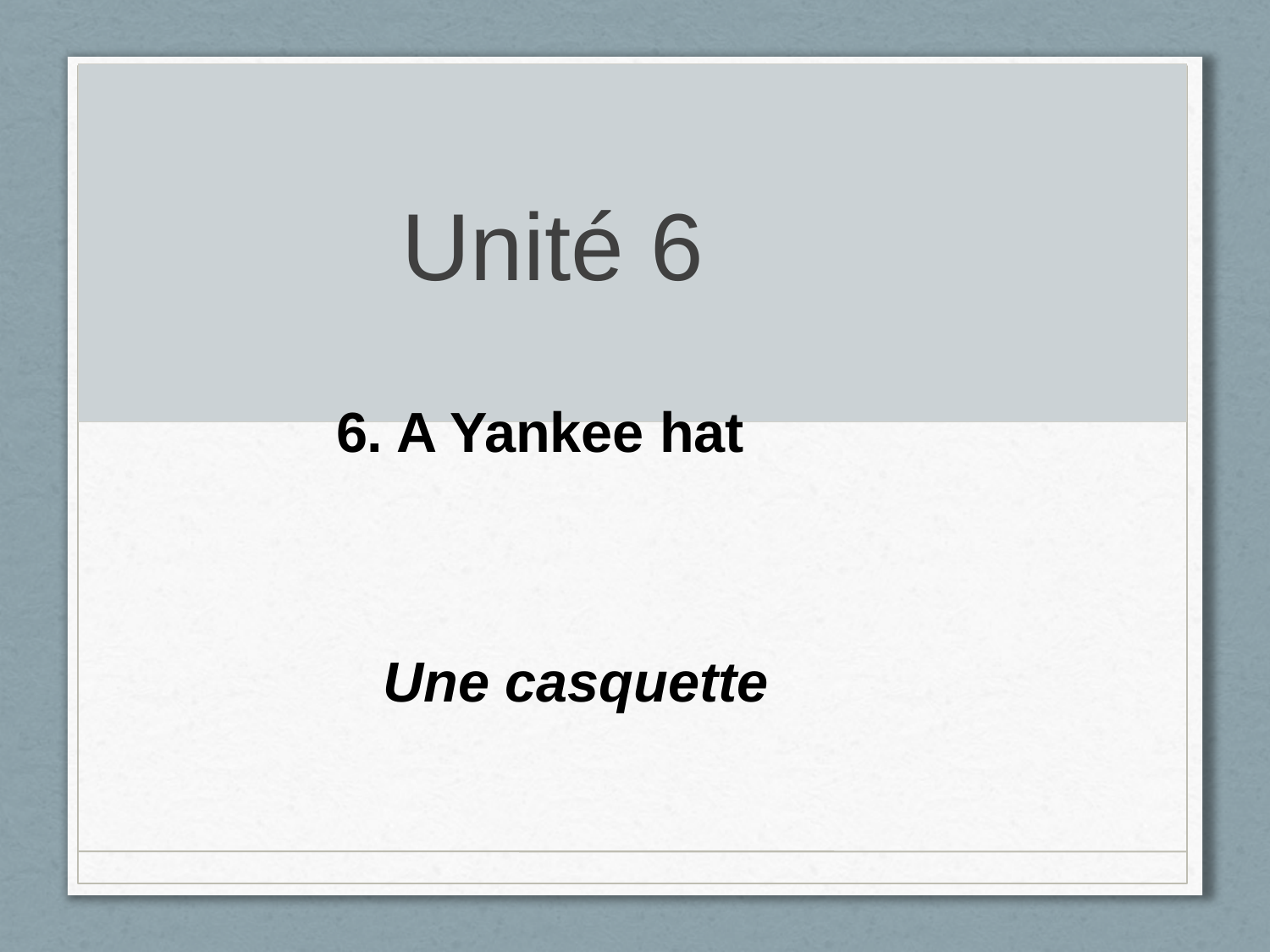

# Unité 6
6. A Yankee hat

Une casquette